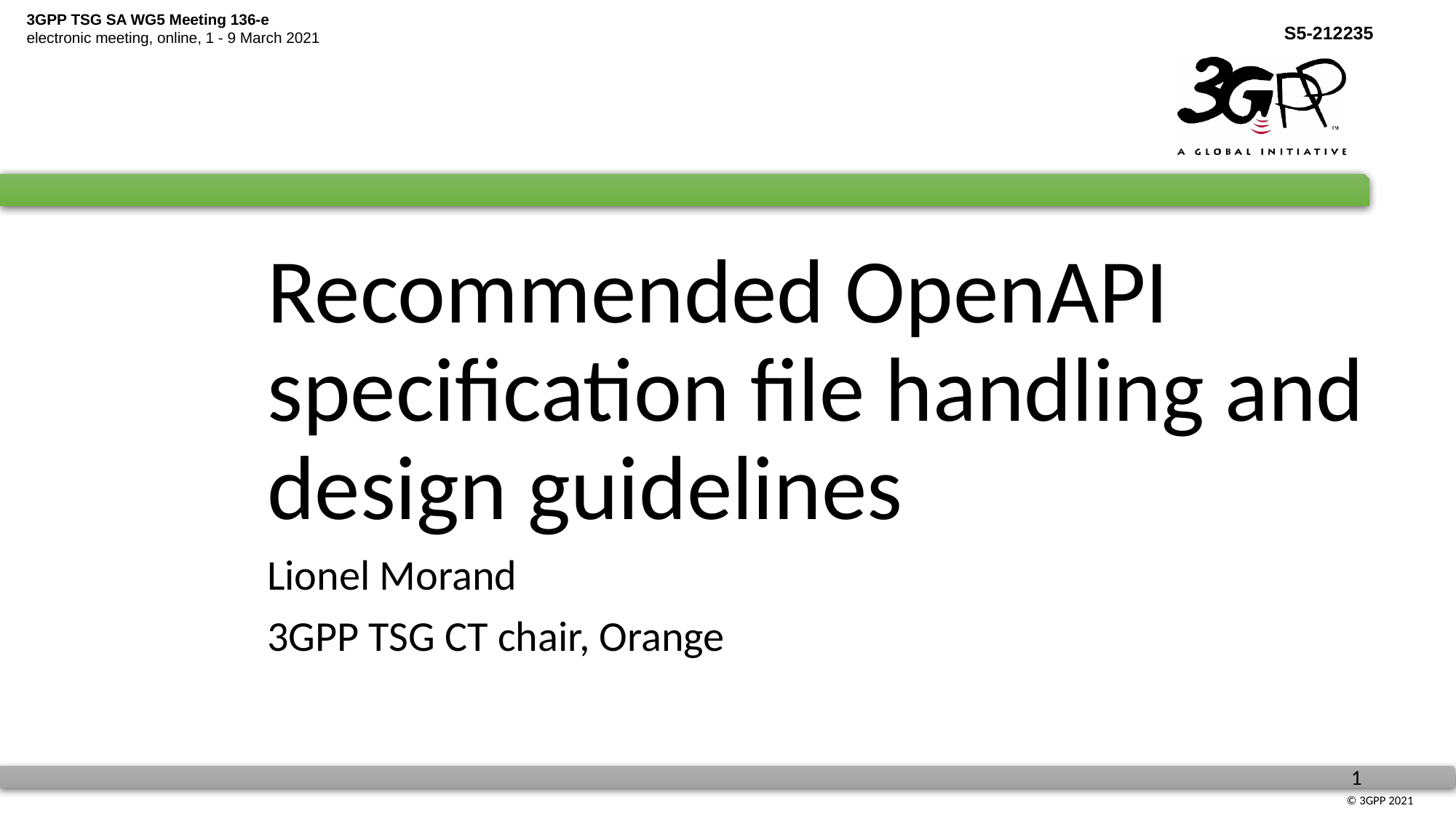

# Recommended OpenAPI specification file handling and design guidelines
Lionel Morand
3GPP TSG CT chair, Orange